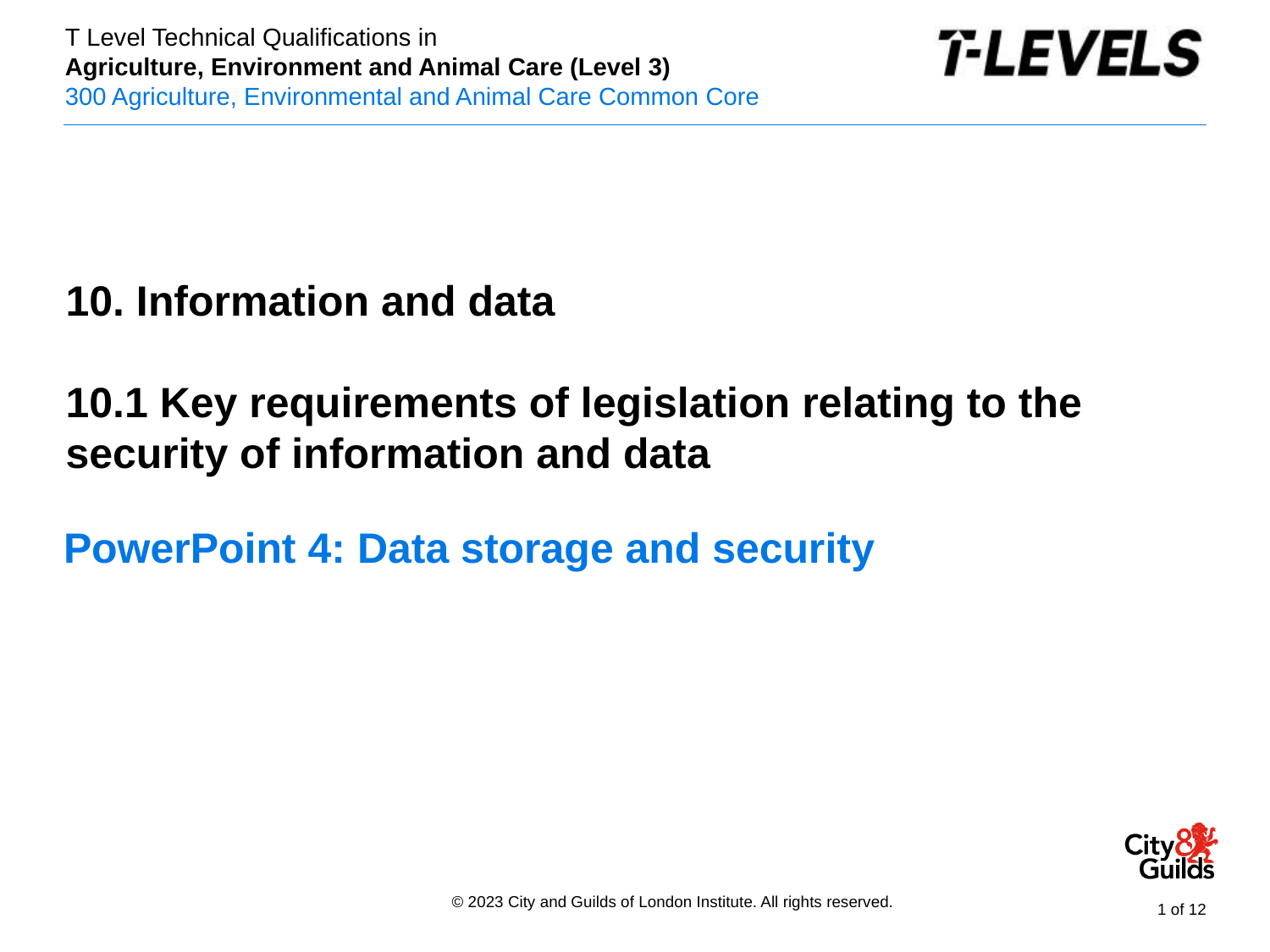

PowerPoint presentation
10. Information and data

10.1 Key requirements of legislation relating to the security of information and data
# PowerPoint 4: Data storage and security